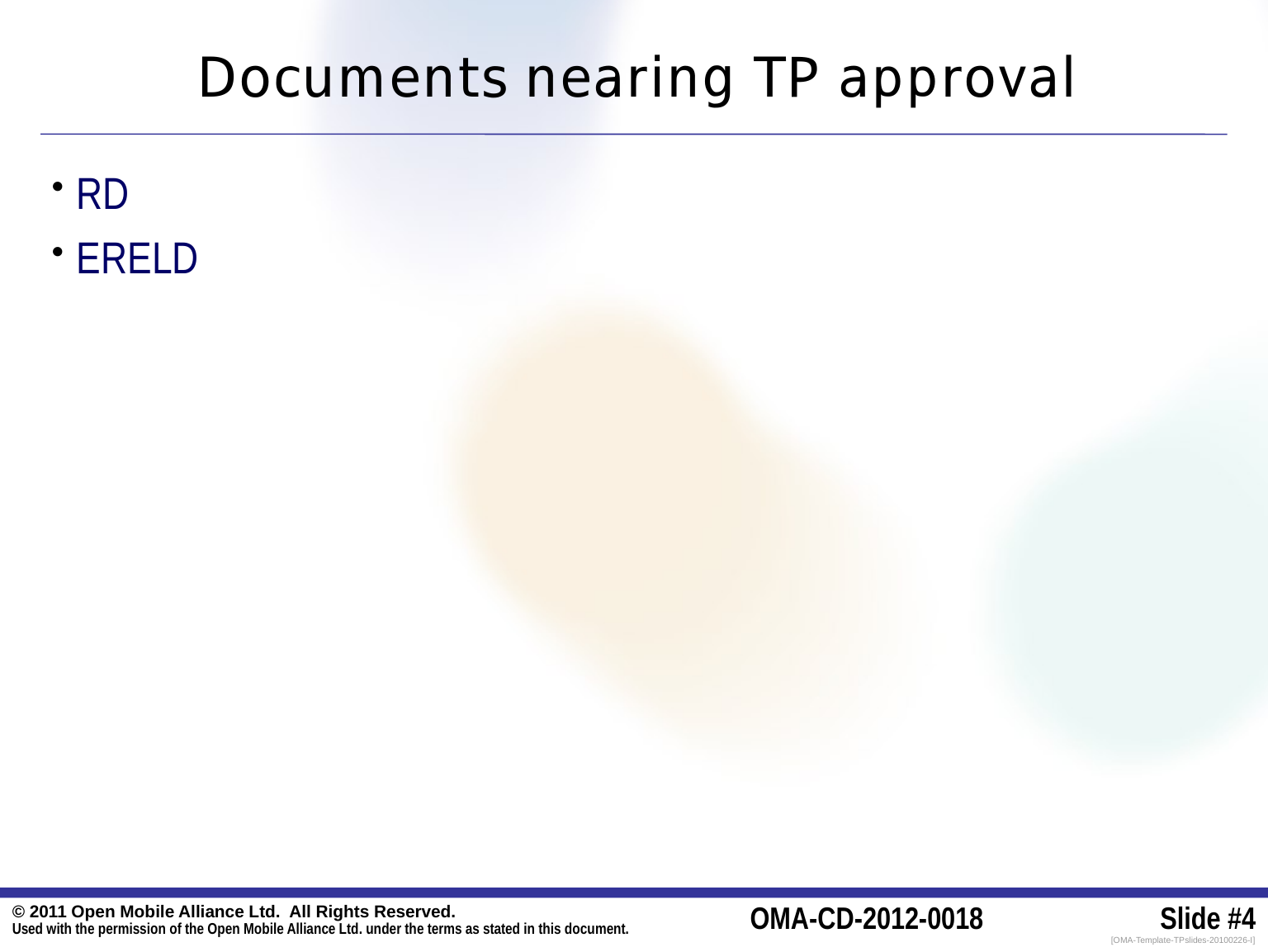

# Documents nearing TP approval
 RD
 ERELD